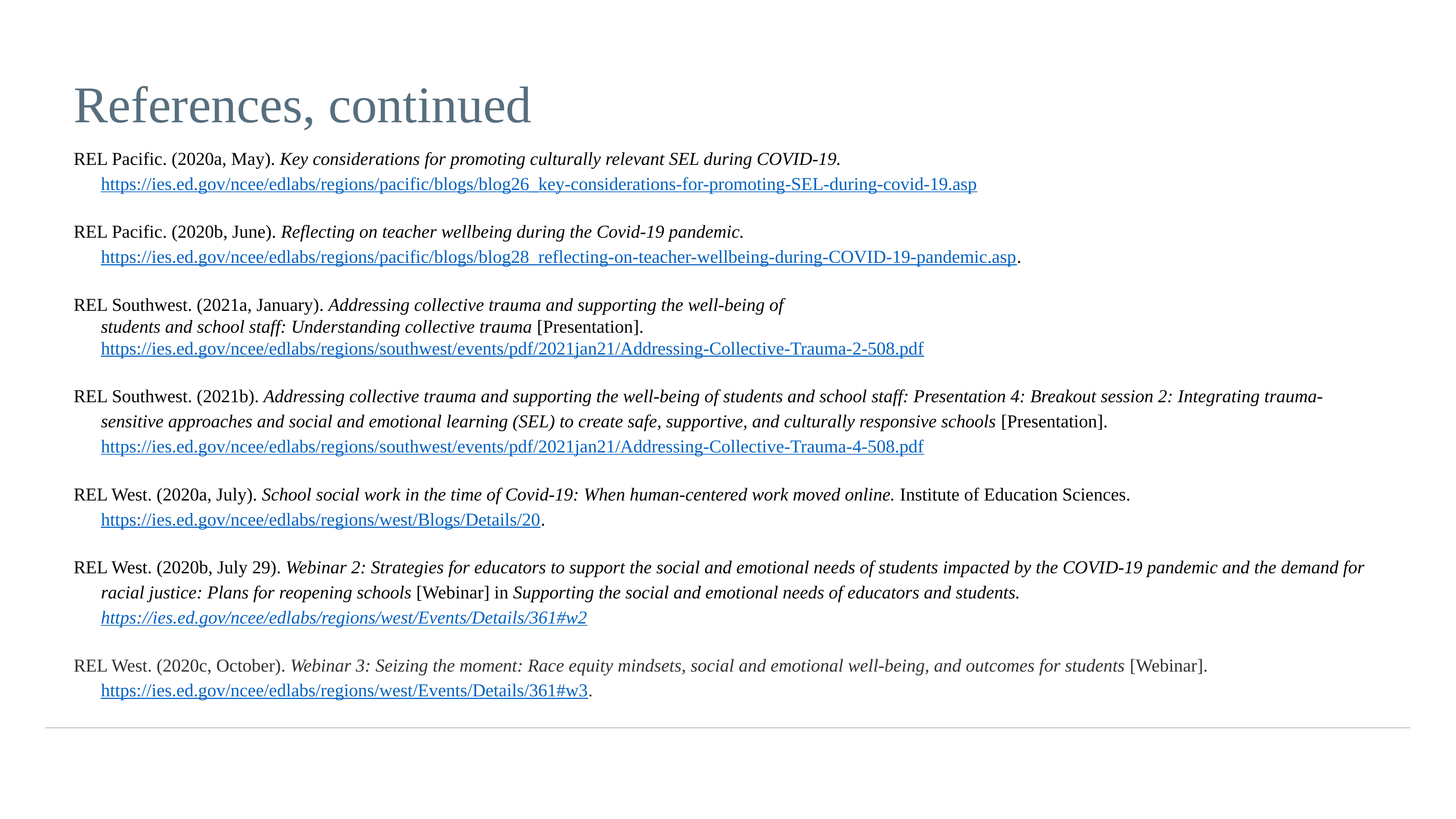

# References, continued-5
REL Pacific. (2020a, May). Key considerations for promoting culturally relevant SEL during COVID-19. https://ies.ed.gov/ncee/edlabs/regions/pacific/blogs/blog26_key-considerations-for-promoting-SEL-during-covid-19.asp
REL Pacific. (2020b, June). Reflecting on teacher wellbeing during the Covid-19 pandemic. https://ies.ed.gov/ncee/edlabs/regions/pacific/blogs/blog28_reflecting-on-teacher-wellbeing-during-COVID-19-pandemic.asp.
REL Southwest. (2021a, January). Addressing collective trauma and supporting the well-being of
students and school staff: Understanding collective trauma [Presentation]. https://ies.ed.gov/ncee/edlabs/regions/southwest/events/pdf/2021jan21/Addressing-Collective-Trauma-2-508.pdf
REL Southwest. (2021b). Addressing collective trauma and supporting the well-being of students and school staff: Presentation 4: Breakout session 2: Integrating trauma-sensitive approaches and social and emotional learning (SEL) to create safe, supportive, and culturally responsive schools [Presentation]. https://ies.ed.gov/ncee/edlabs/regions/southwest/events/pdf/2021jan21/Addressing-Collective-Trauma-4-508.pdf
REL West. (2020a, July). School social work in the time of Covid-19: When human-centered work moved online. Institute of Education Sciences. https://ies.ed.gov/ncee/edlabs/regions/west/Blogs/Details/20.
REL West. (2020b, July 29). Webinar 2: Strategies for educators to support the social and emotional needs of students impacted by the COVID-19 pandemic and the demand for racial justice: Plans for reopening schools [Webinar] in Supporting the social and emotional needs of educators and students. https://ies.ed.gov/ncee/edlabs/regions/west/Events/Details/361#w2
REL West. (2020c, October). Webinar 3: Seizing the moment: Race equity mindsets, social and emotional well-being, and outcomes for students [Webinar]. https://ies.ed.gov/ncee/edlabs/regions/west/Events/Details/361#w3.